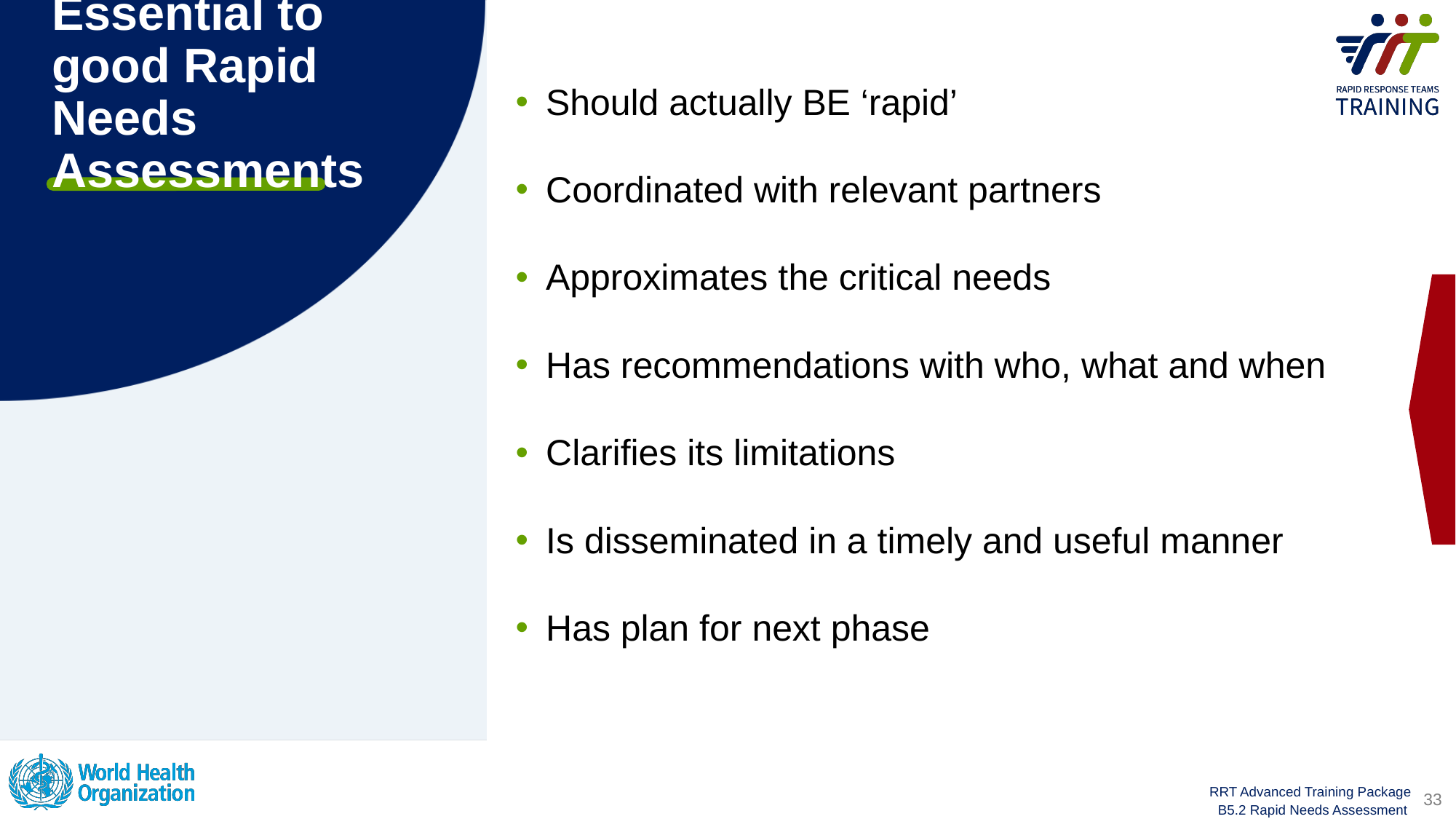

Essential to good Rapid Needs Assessments
Should actually BE ‘rapid’

Coordinated with relevant partners

Approximates the critical needs

Has recommendations with who, what and when

Clarifies its limitations

Is disseminated in a timely and useful manner

Has plan for next phase